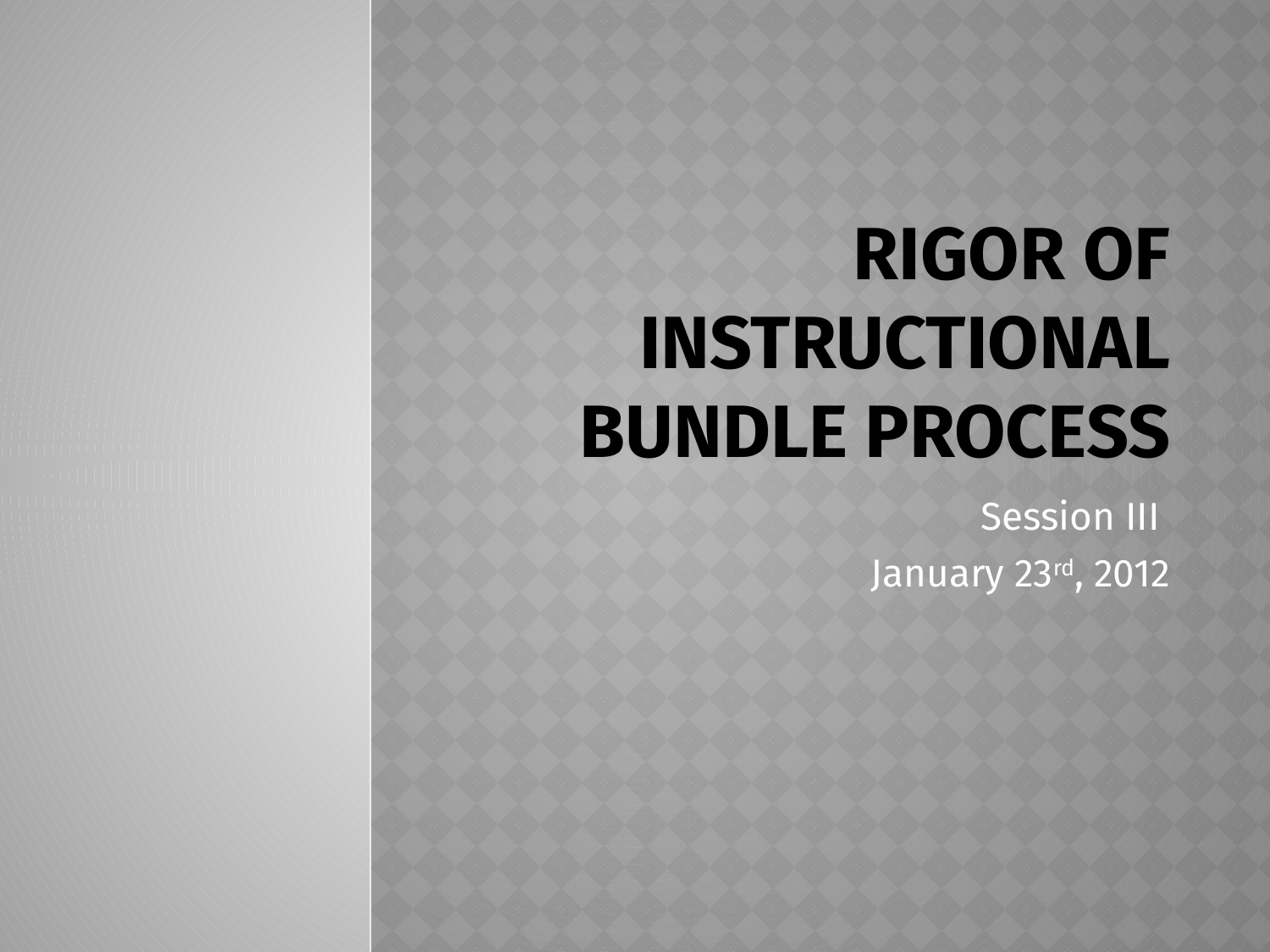

# Rigor of Instructional Bundle Process
Session III
January 23rd, 2012